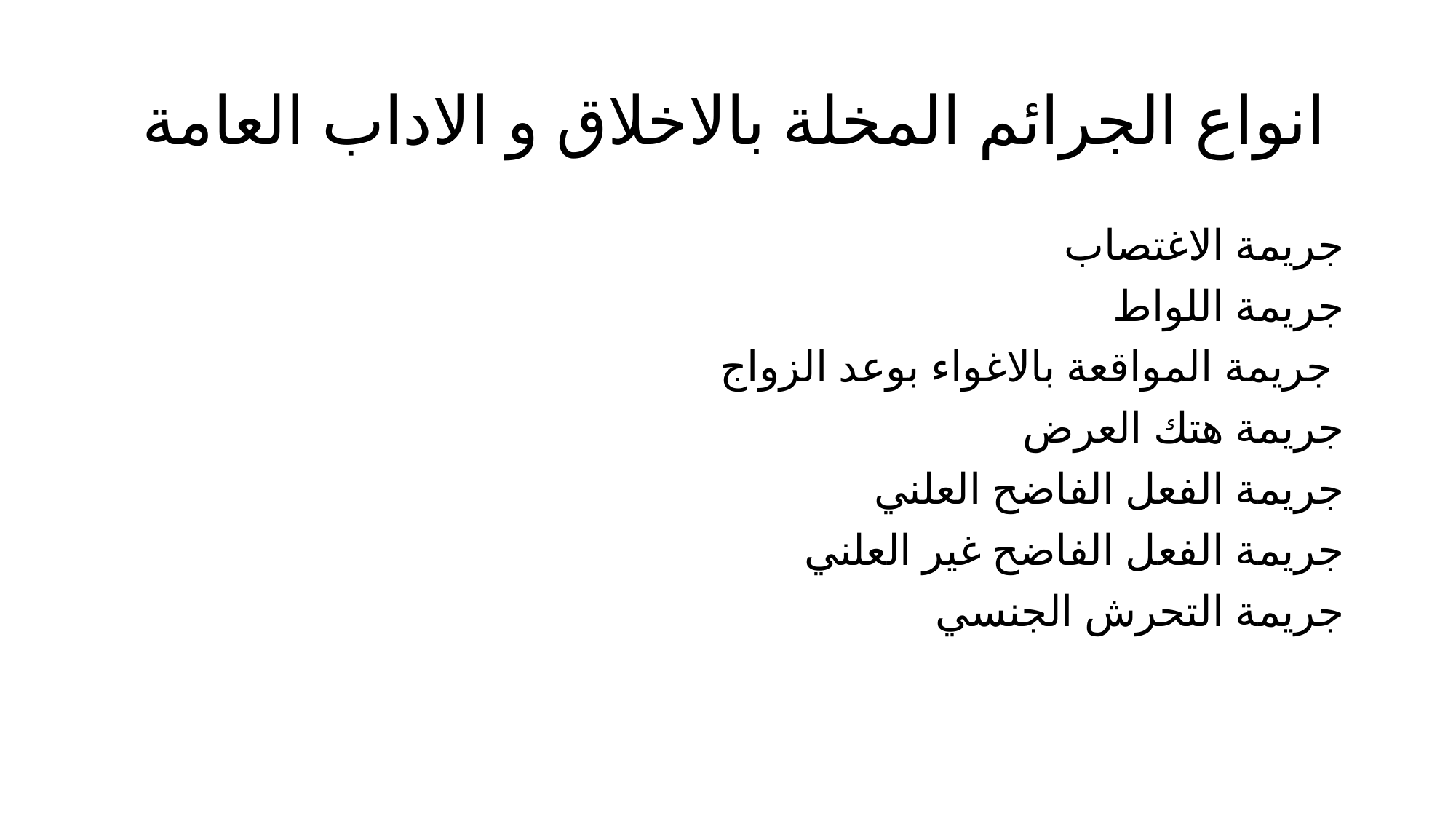

# انواع الجرائم المخلة بالاخلاق و الاداب العامة
جريمة الاغتصاب
جريمة اللواط
جريمة المواقعة بالاغواء بوعد الزواج
جريمة هتك العرض
جريمة الفعل الفاضح العلني
جريمة الفعل الفاضح غير العلني
جريمة التحرش الجنسي